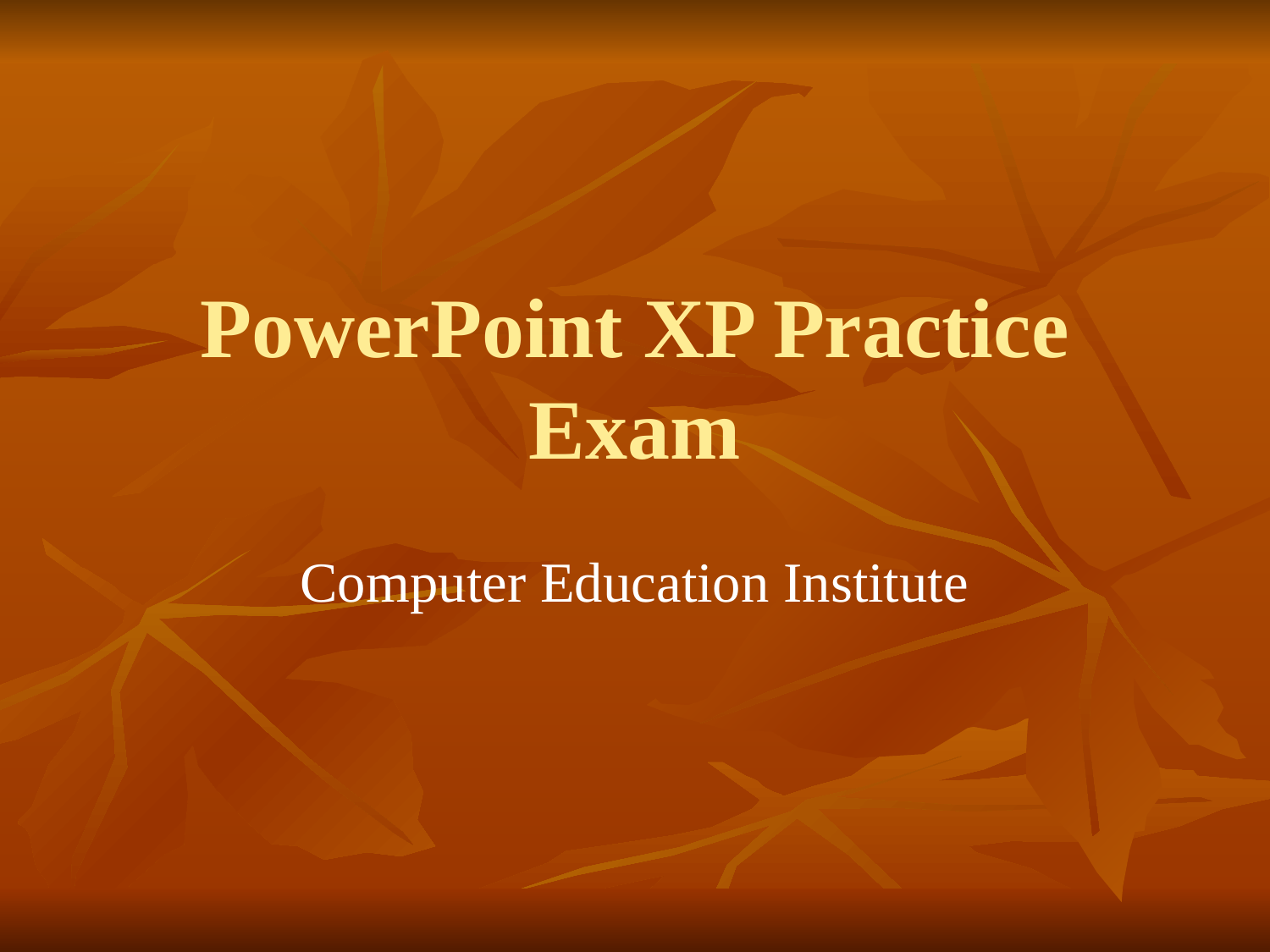

# PowerPoint XP Practice Exam
Computer Education Institute